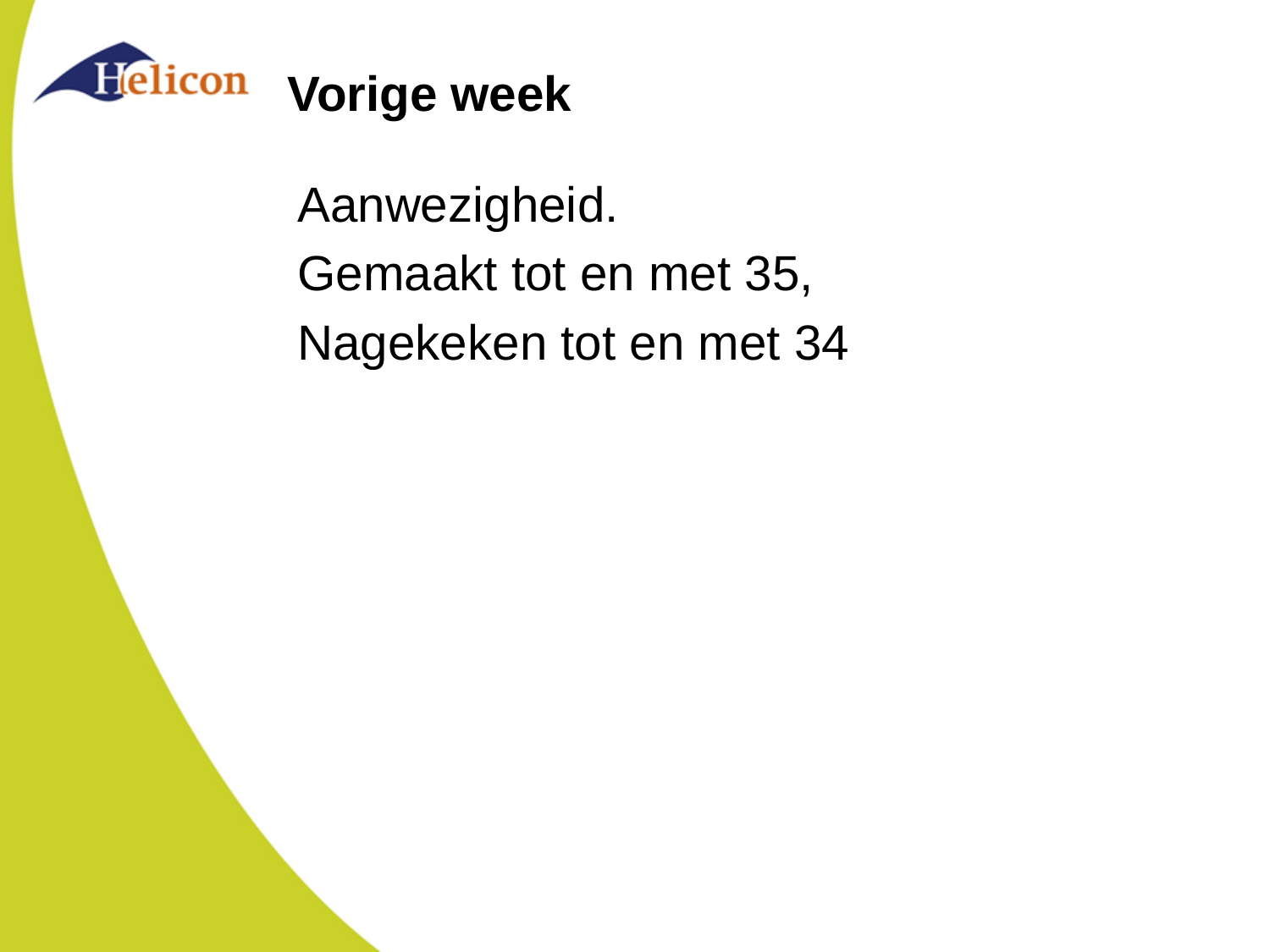

# Vorige week
Aanwezigheid.
Gemaakt tot en met 35,
Nagekeken tot en met 34